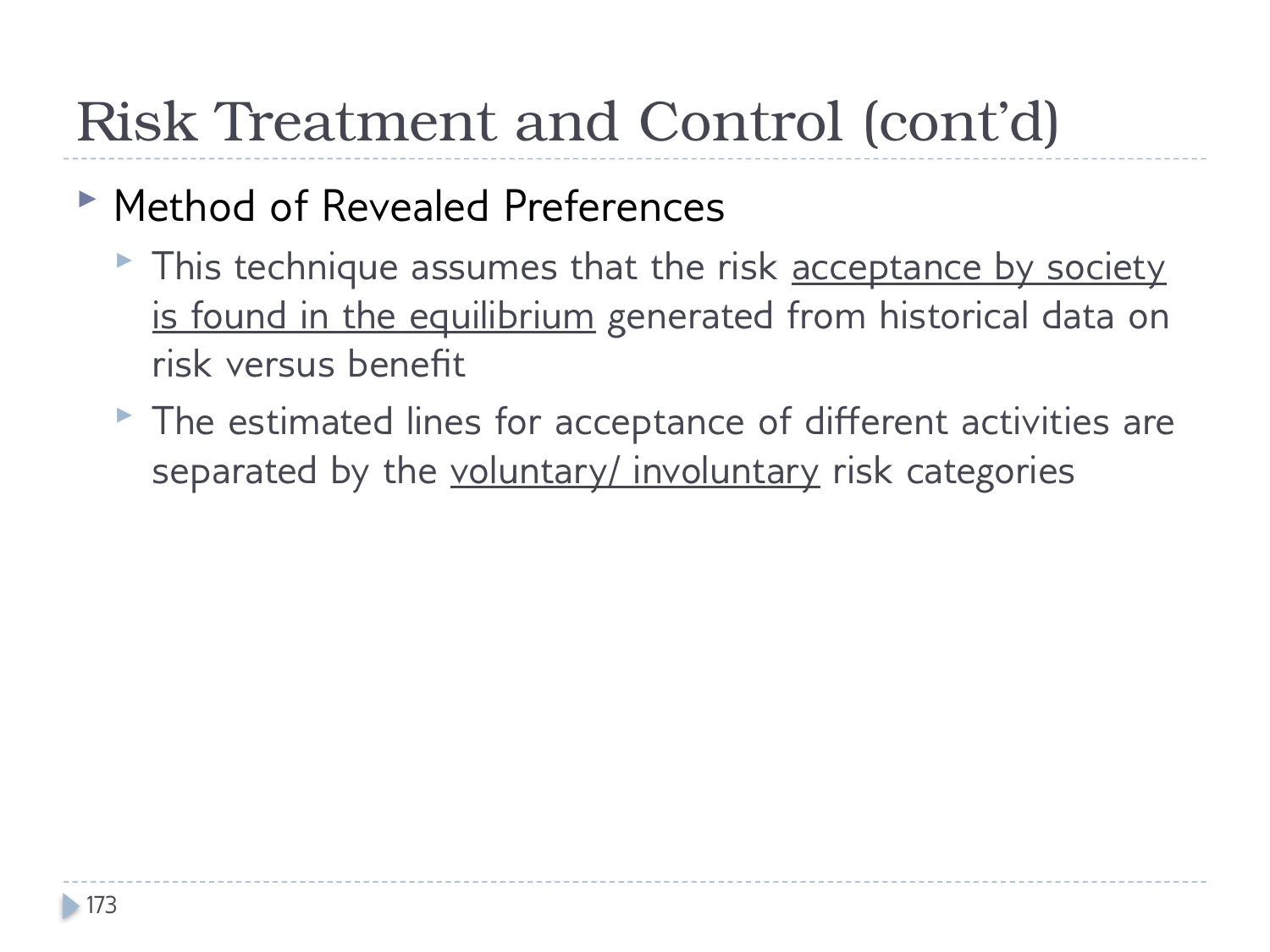

# Risk Treatment and Control (cont’d)
Method of Revealed Preferences
This technique assumes that the risk acceptance by society is found in the equilibrium generated from historical data on risk versus benefit
The estimated lines for acceptance of different activities are separated by the voluntary/ involuntary risk categories

173